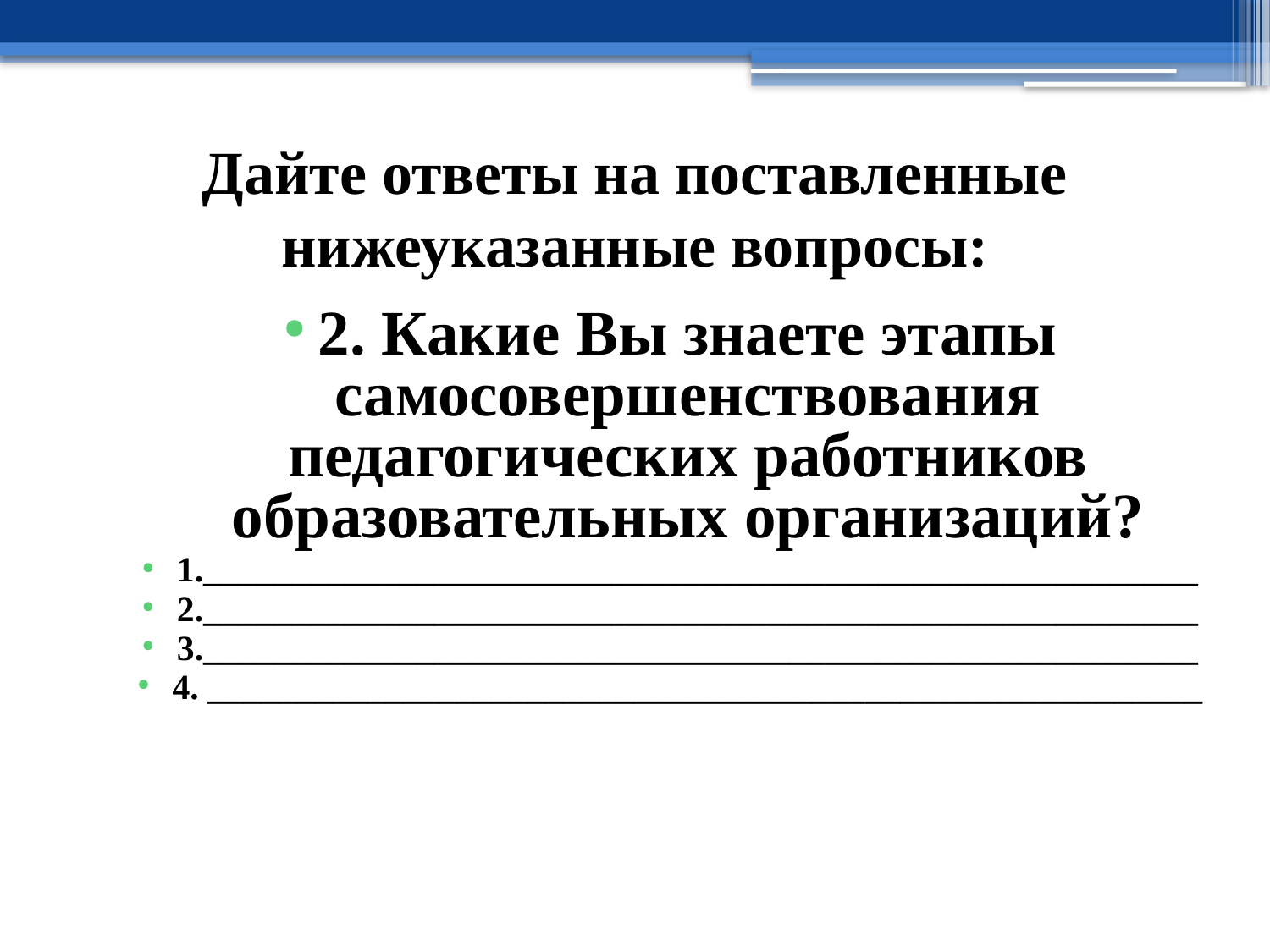

# Дайте ответы на поставленные нижеуказанные вопросы:
2. Какие Вы знаете этапы самосовершенствования педагогических работников образовательных организаций?
1.________________________________________________________
2.________________________________________________________
3.________________________________________________________
4. ________________________________________________________